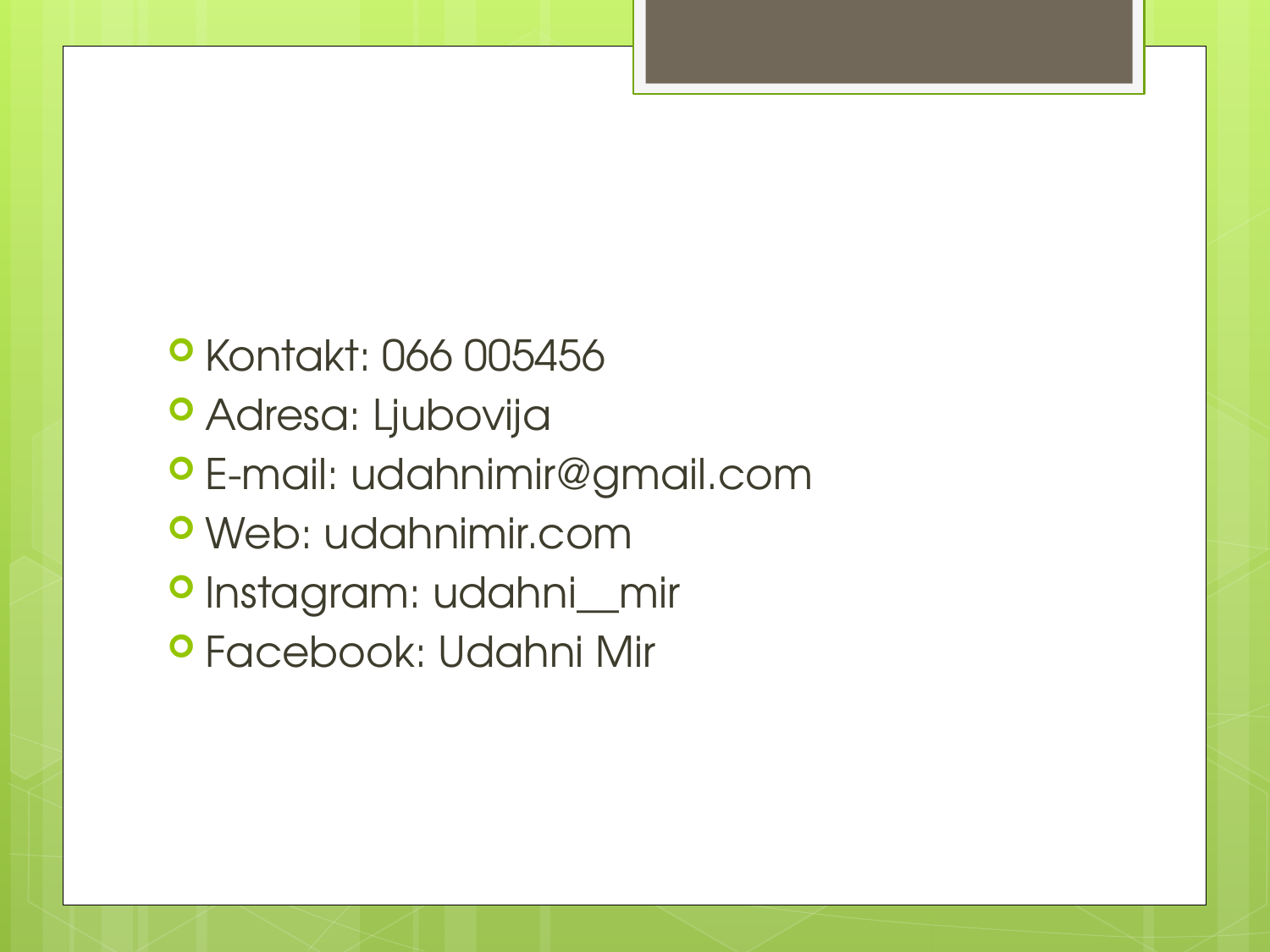

#
Kontakt: 066 005456
Adresa: Ljubovija
E-mail: udahnimir@gmail.com
Web: udahnimir.com
Instagram: udahni__mir
Facebook: Udahni Mir